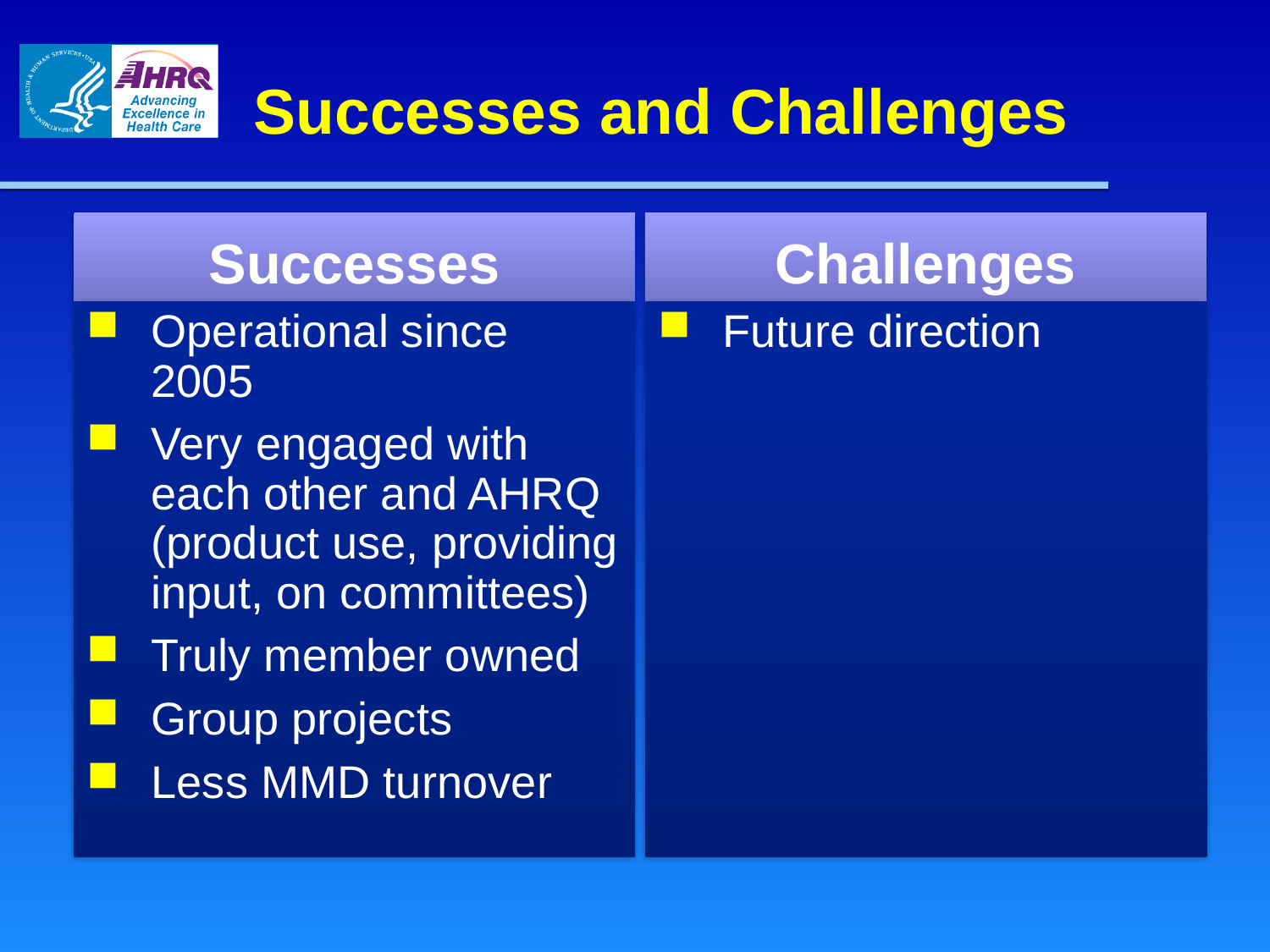

# Successes and Challenges
Successes
Challenges
Operational since 2005
Very engaged with each other and AHRQ (product use, providing input, on committees)
Truly member owned
Group projects
Less MMD turnover

Future direction